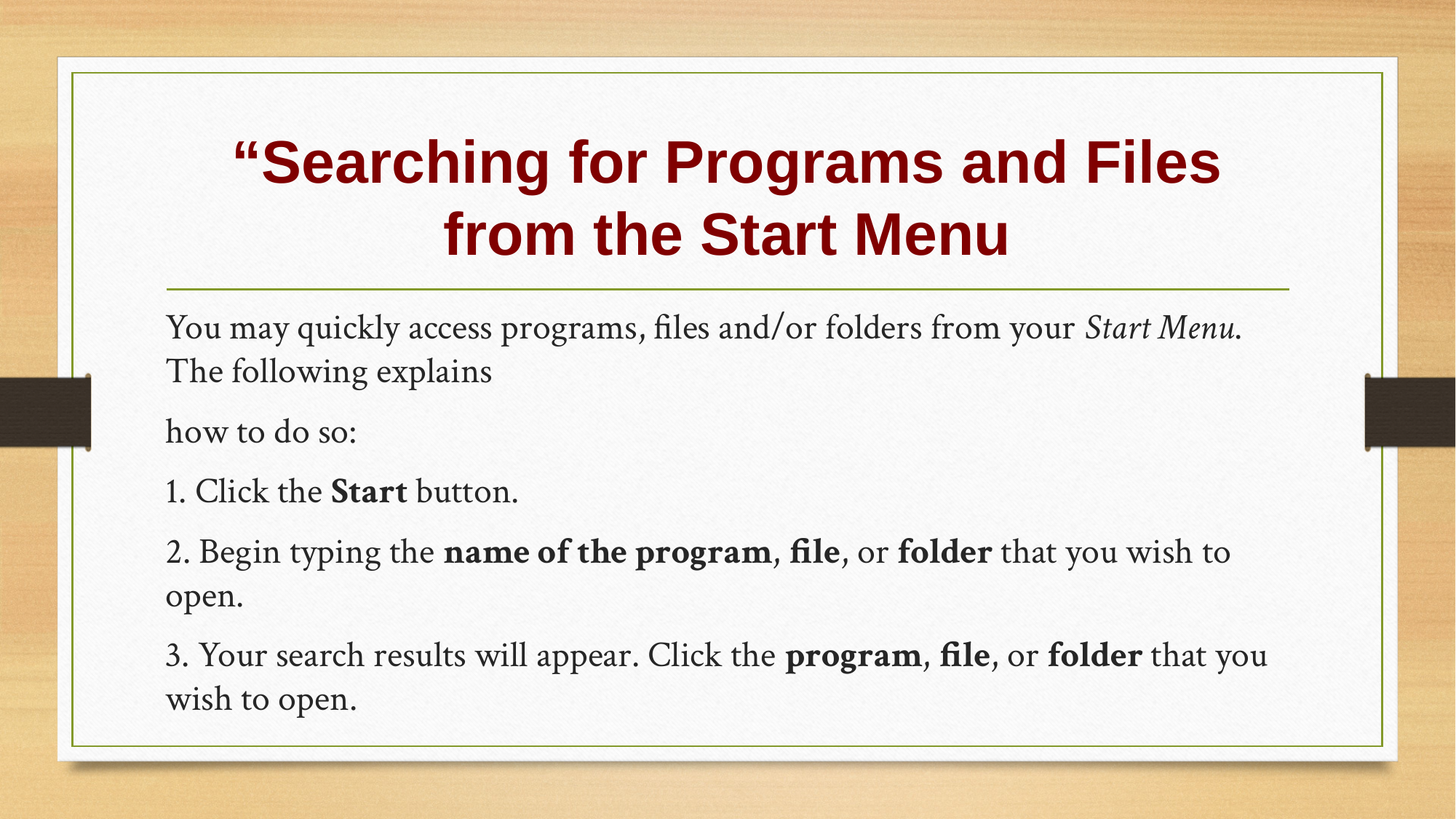

# “Searching for Programs and Files from the Start Menu
You may quickly access programs, files and/or folders from your Start Menu. The following explains
how to do so:
1. Click the Start button.
2. Begin typing the name of the program, file, or folder that you wish to open.
3. Your search results will appear. Click the program, file, or folder that you wish to open.